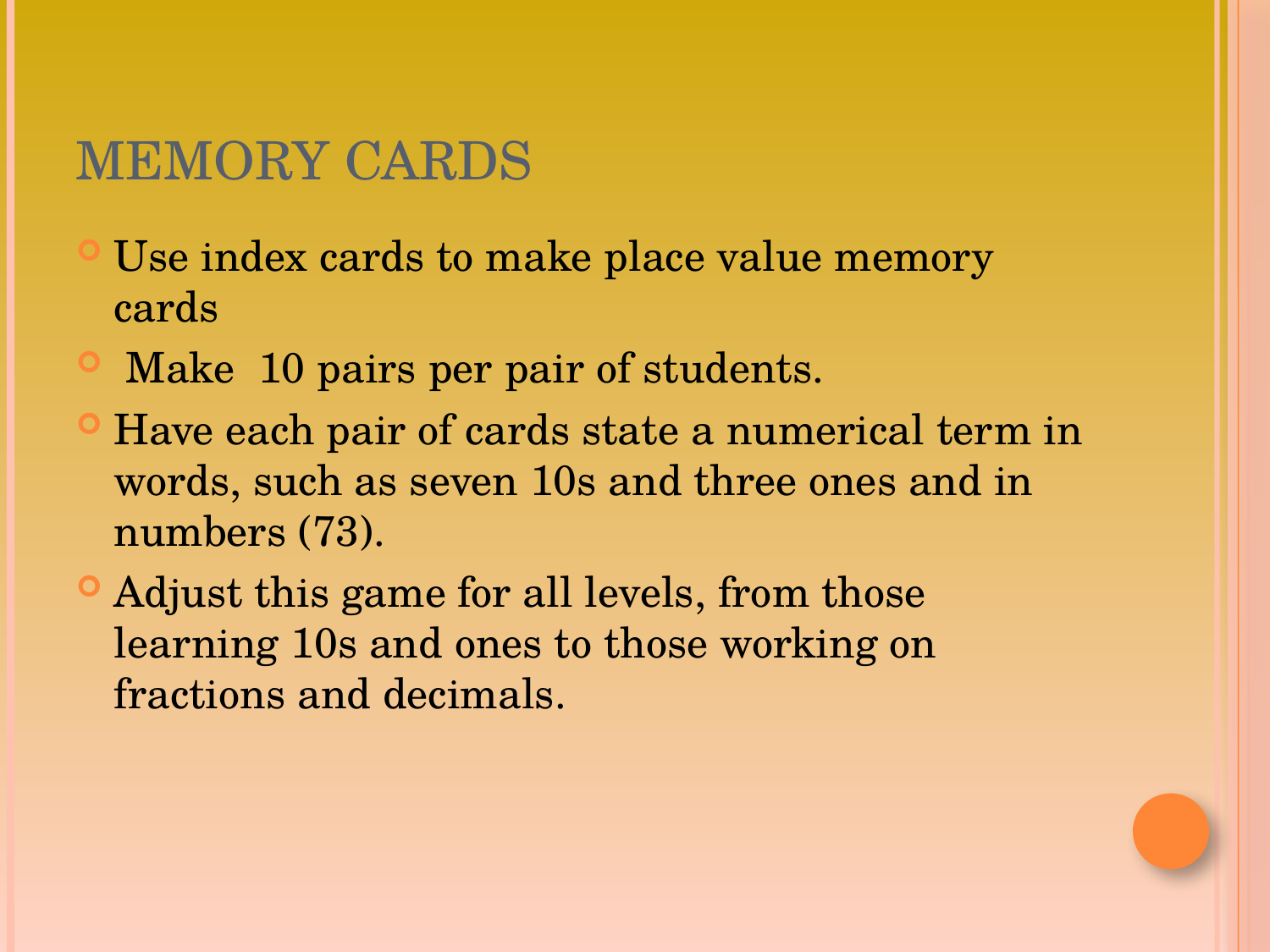

# Memory Cards
Use index cards to make place value memory cards
 Make  10 pairs per pair of students.
Have each pair of cards state a numerical term in words, such as seven 10s and three ones and in numbers (73).
Adjust this game for all levels, from those learning 10s and ones to those working on fractions and decimals.